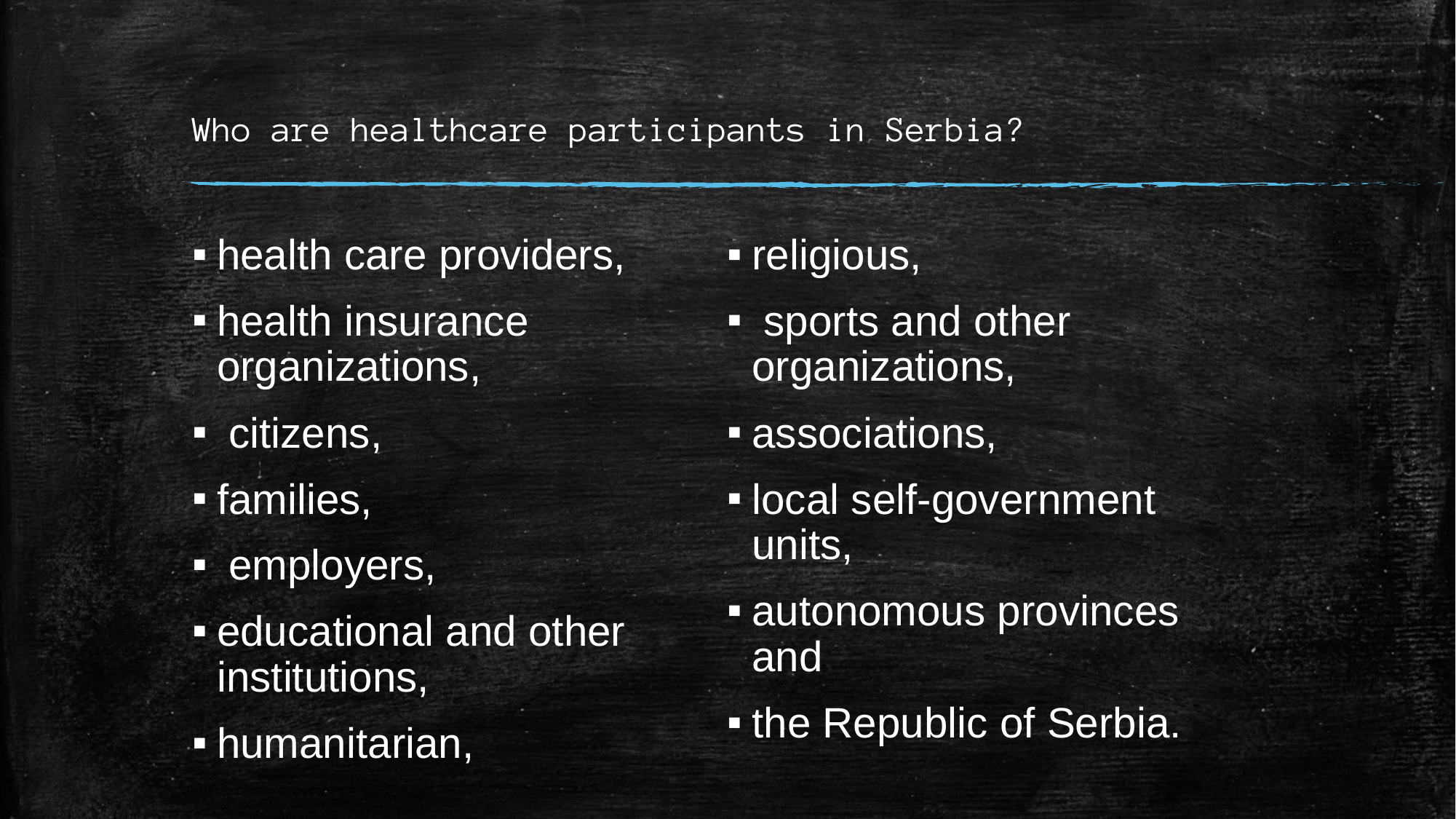

# Who are healthcare participants in Serbia?
health care providers,
health insurance organizations,
 citizens,
families,
 employers,
educational and other institutions,
humanitarian,
religious,
 sports and other organizations,
associations,
local self-government units,
autonomous provinces and
the Republic of Serbia.